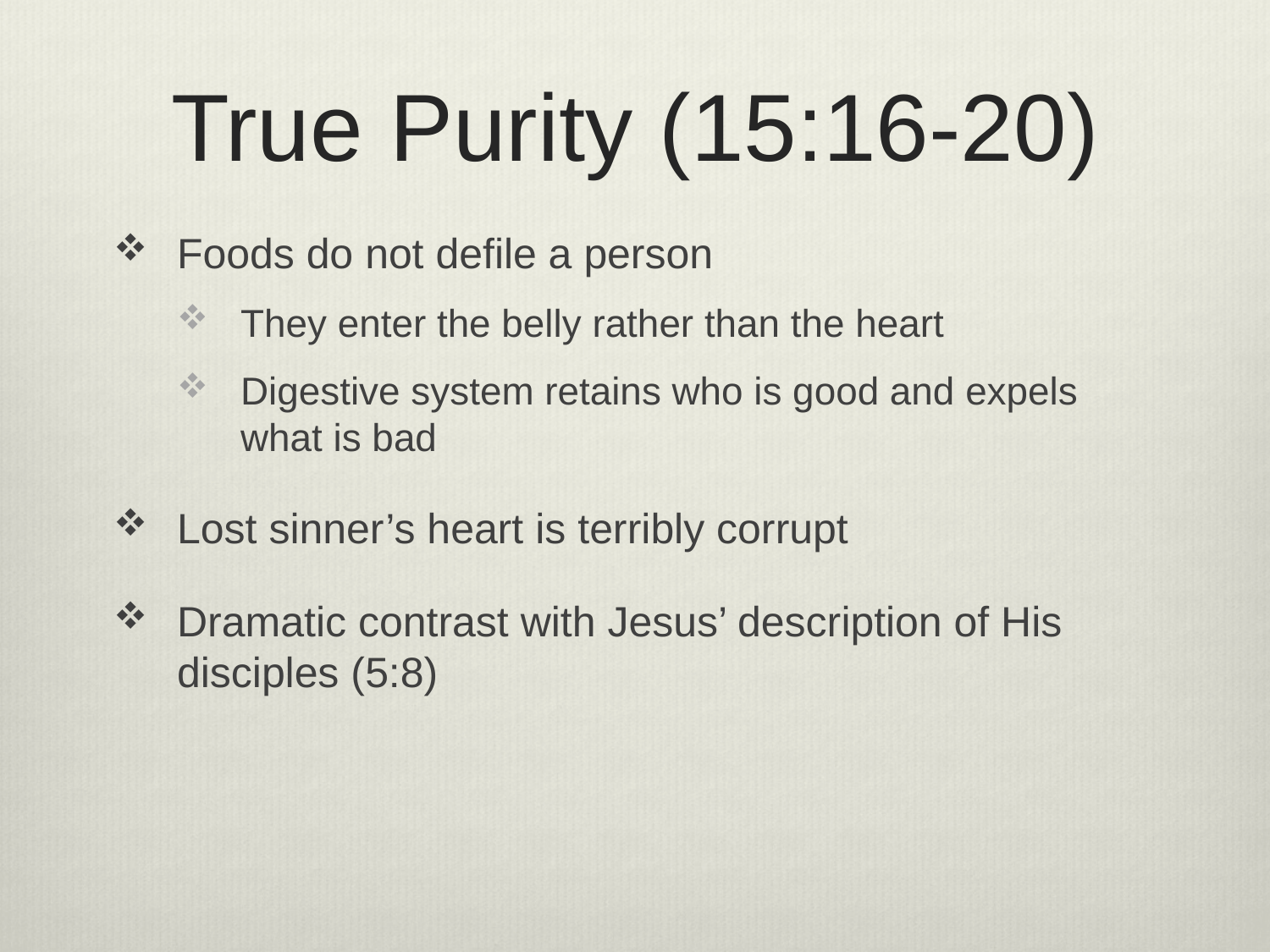

# True Purity (15:16-20)
Foods do not defile a person
They enter the belly rather than the heart
Digestive system retains who is good and expels what is bad
Lost sinner’s heart is terribly corrupt
Dramatic contrast with Jesus’ description of His disciples (5:8)